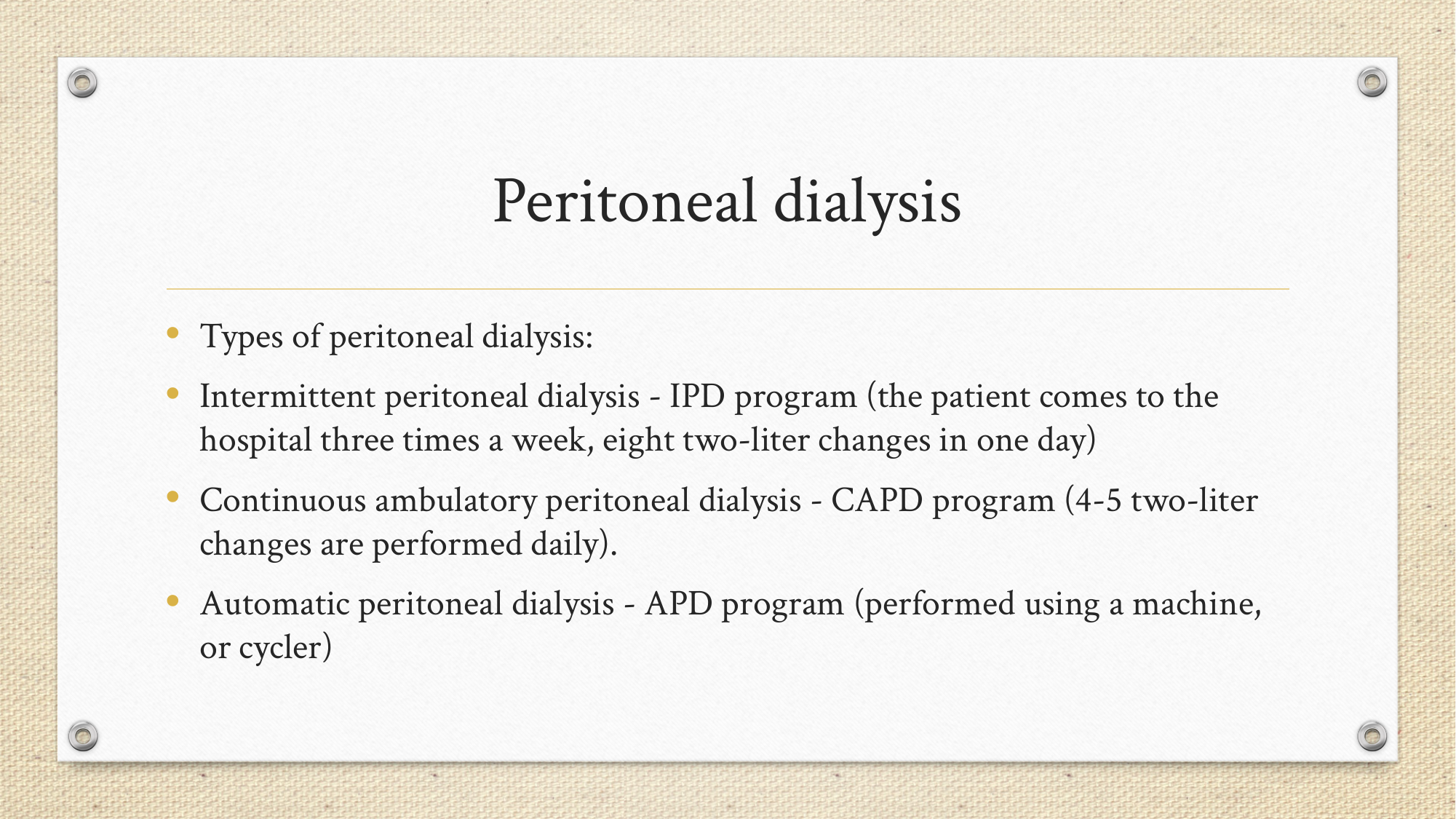

# Peritoneal dialysis
Types of peritoneal dialysis:
Intermittent peritoneal dialysis - IPD program (the patient comes to the hospital three times a week, eight two-liter changes in one day)
Continuous ambulatory peritoneal dialysis - CAPD program (4-5 two-liter changes are performed daily).
Automatic peritoneal dialysis - APD program (performed using a machine, or cycler)